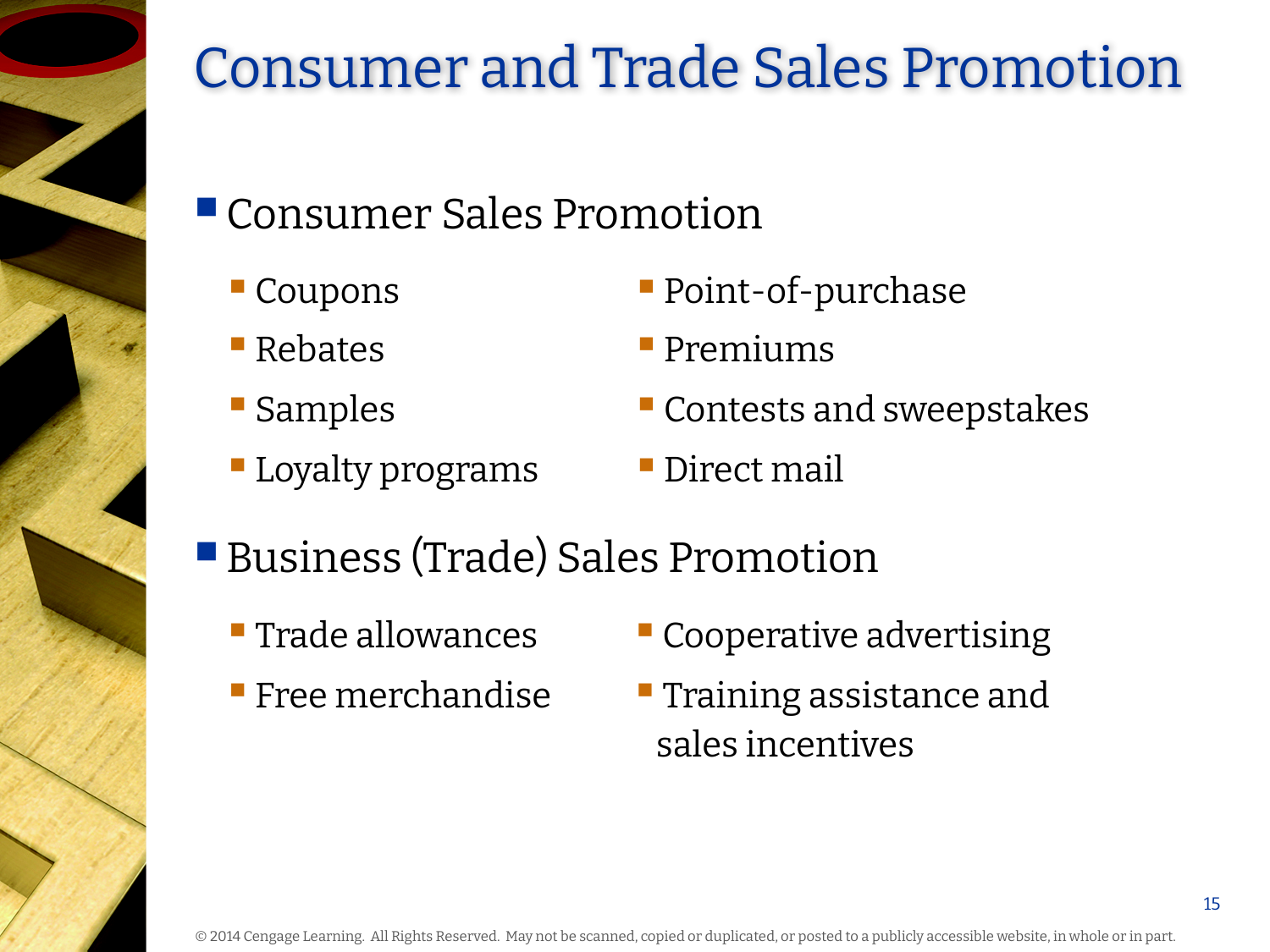

# Consumer and Trade Sales Promotion
Consumer Sales Promotion

Business (Trade) Sales Promotion
| Coupons | Point-of-purchase |
| --- | --- |
| Rebates | Premiums |
| Samples | Contests and sweepstakes |
| Loyalty programs | Direct mail |
| Trade allowances | Cooperative advertising |
| --- | --- |
| Free merchandise | Training assistance and sales incentives |
15